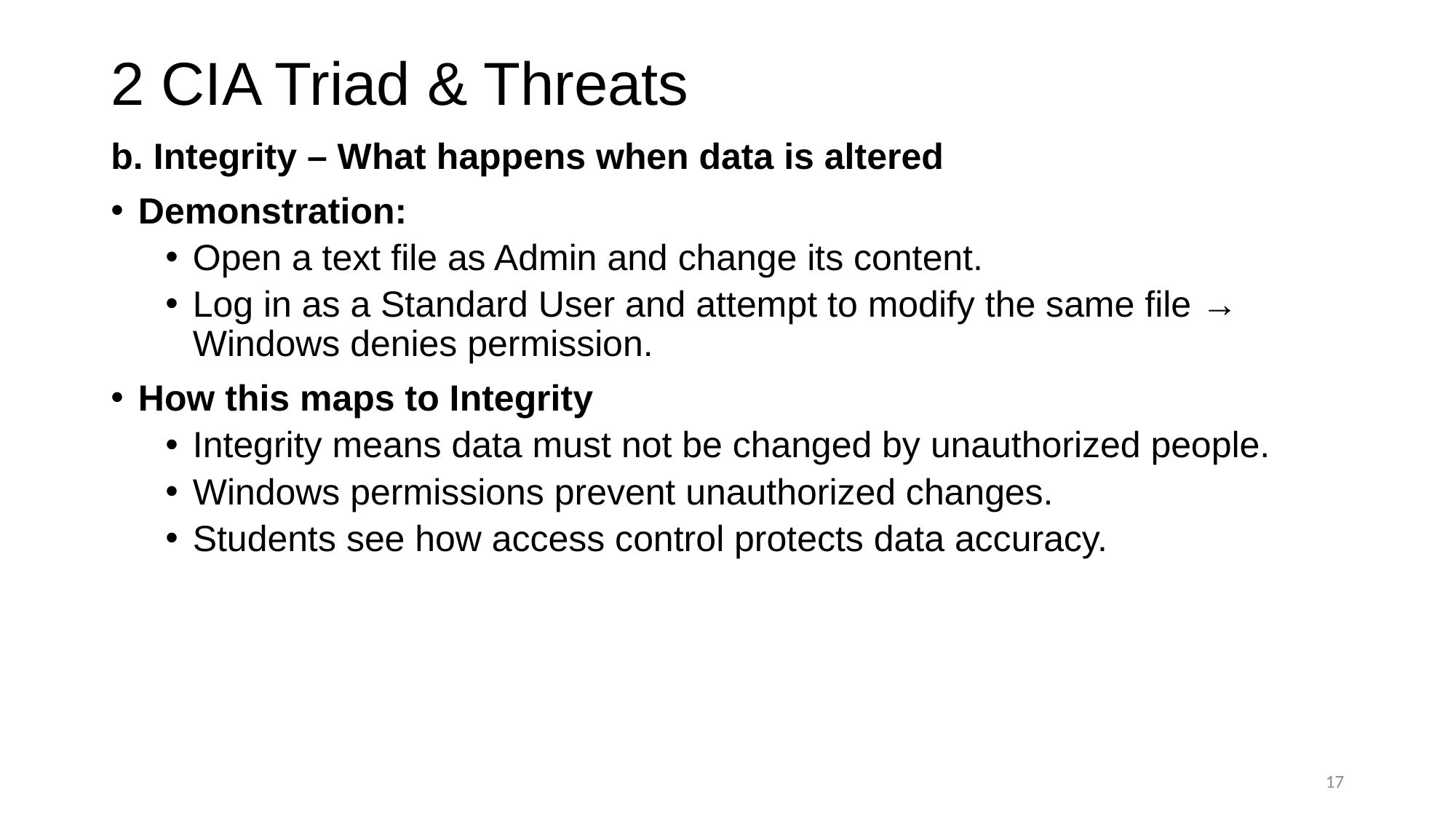

# 2 CIA Triad & Threats
b. Integrity – What happens when data is altered
Demonstration:
Open a text file as Admin and change its content.
Log in as a Standard User and attempt to modify the same file → Windows denies permission.
How this maps to Integrity
Integrity means data must not be changed by unauthorized people.
Windows permissions prevent unauthorized changes.
Students see how access control protects data accuracy.
17